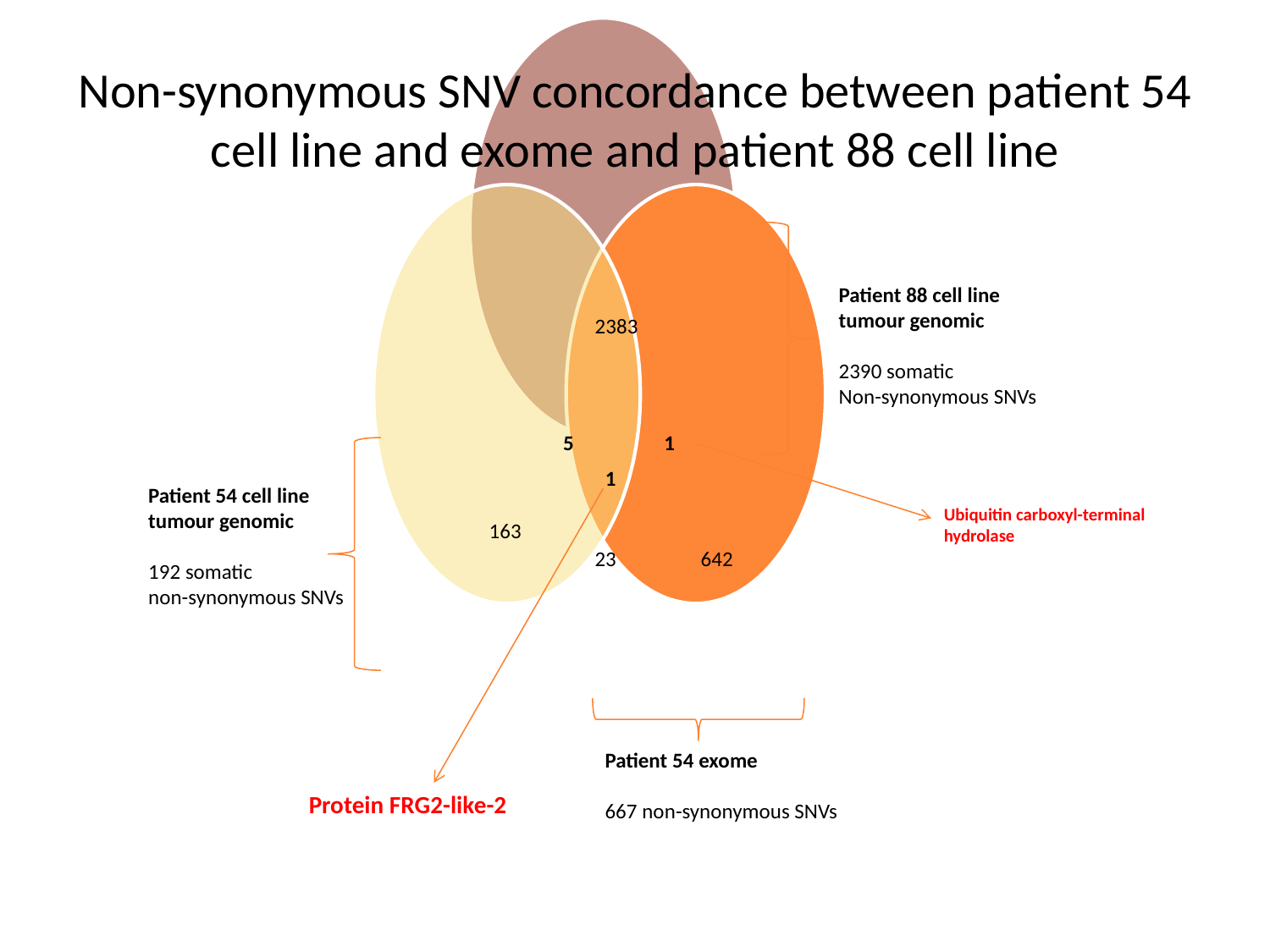

# Non-synonymous SNV concordance between patient 54 cell line and exome and patient 88 cell line

Patient 88 cell line
tumour genomic
2390 somatic
Non-synonymous SNVs

2383
5
1

1
Patient 54 cell line
tumour genomic
192 somatic
non-synonymous SNVs

Ubiquitin carboxyl-terminal hydrolase
163
23
642

Patient 54 exome

667 non-synonymous SNVs
Protein FRG2-like-2